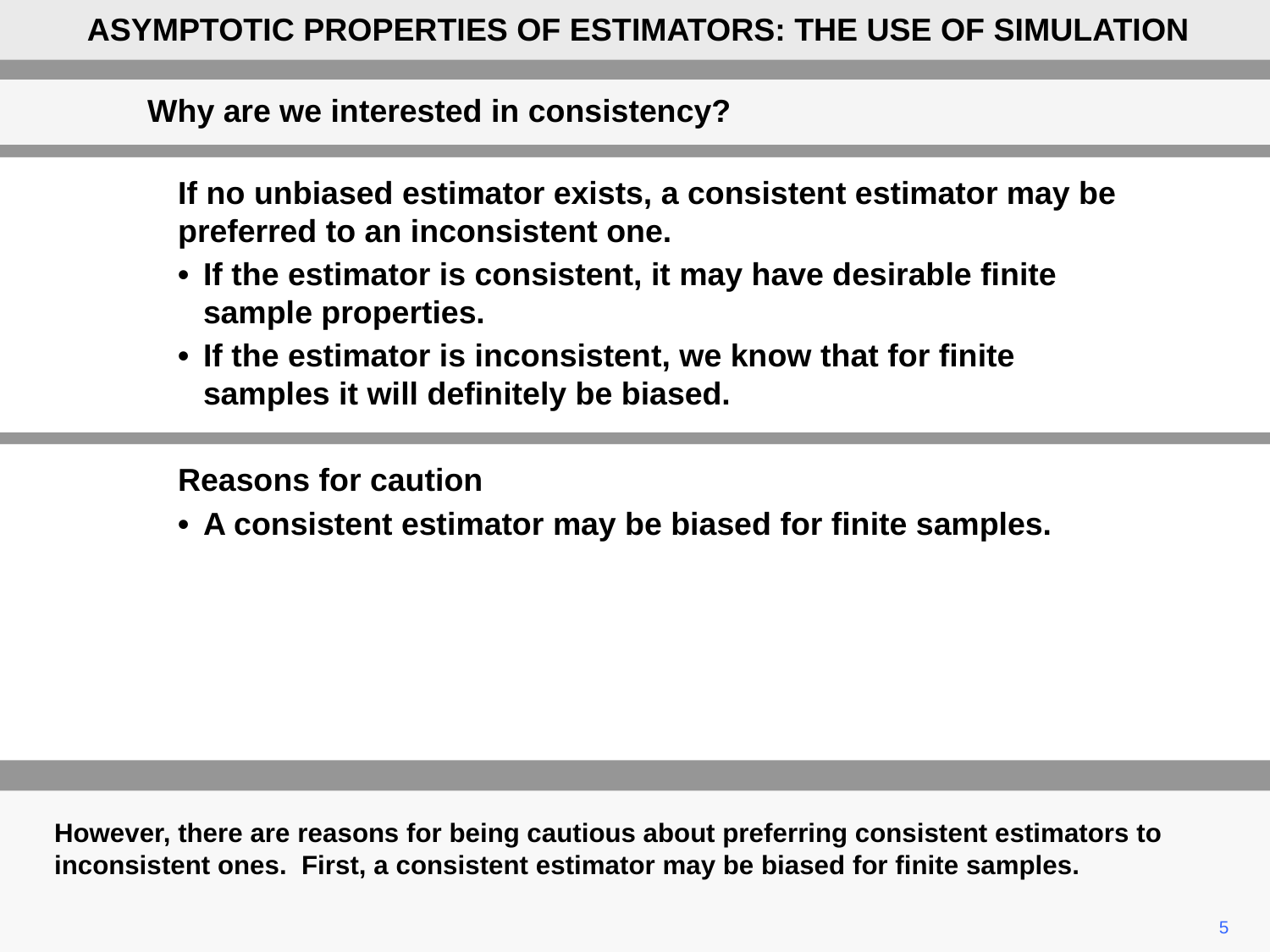

ASYMPTOTIC PROPERTIES OF ESTIMATORS: THE USE OF SIMULATION

Why are we interested in consistency?

If no unbiased estimator exists, a consistent estimator may be preferred to an inconsistent one.
•	If the estimator is consistent, it may have desirable finite sample properties.
•	If the estimator is inconsistent, we know that for finite samples it will definitely be biased.

Reasons for caution
•	A consistent estimator may be biased for finite samples.

However, there are reasons for being cautious about preferring consistent estimators to inconsistent ones.  First, a consistent estimator may be biased for finite samples.
5